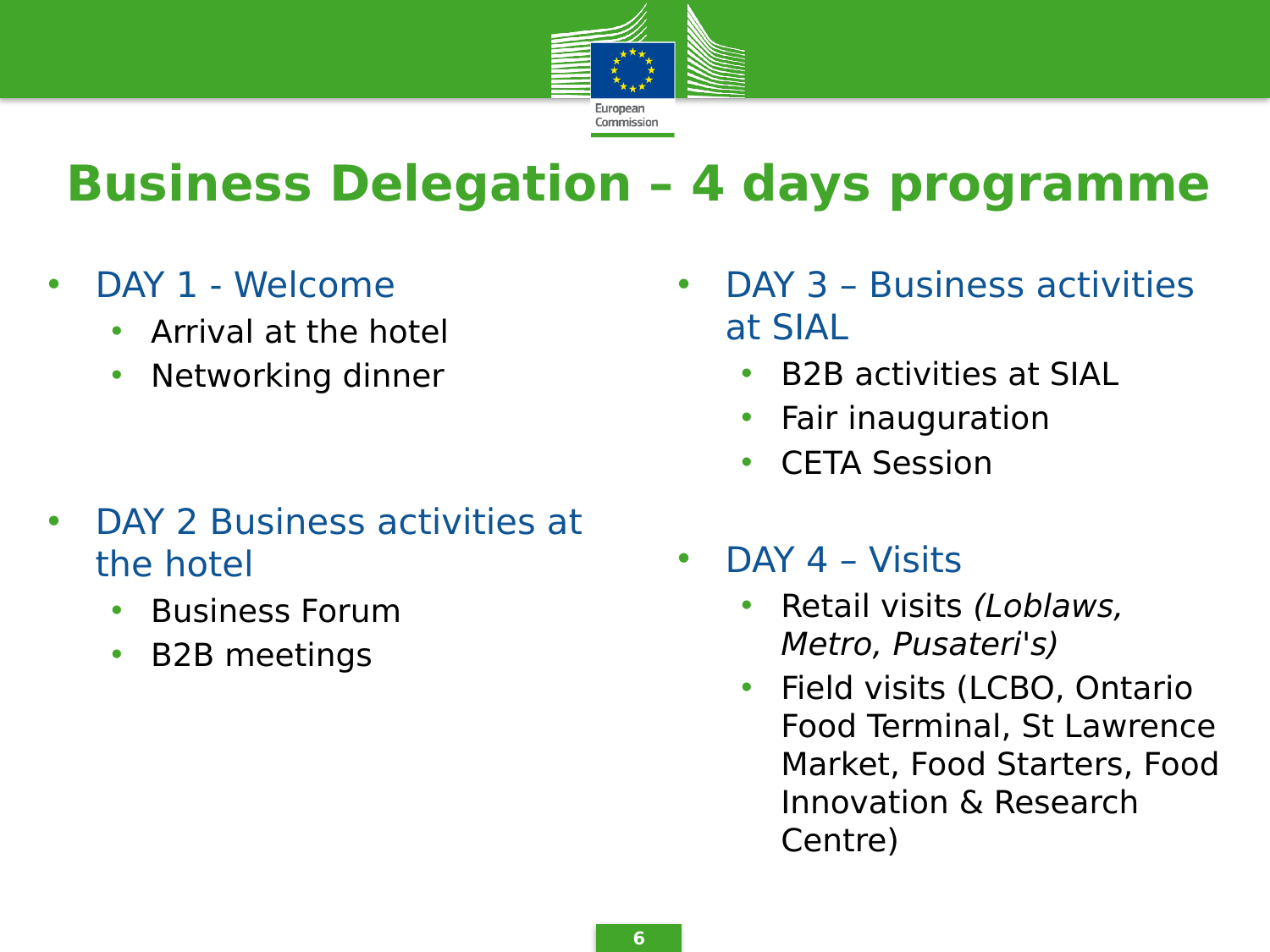

# Business Delegation – 4 days programme
DAY 1 - Welcome
Arrival at the hotel
Networking dinner

DAY 2 Business activities at the hotel
Business Forum
B2B meetings

DAY 3 – Business activities at SIAL
B2B activities at SIAL
Fair inauguration
CETA Session

DAY 4 – Visits
Retail visits (Loblaws, Metro, Pusateri's)
Field visits (LCBO, Ontario Food Terminal, St Lawrence Market, Food Starters, Food Innovation & Research Centre)

6